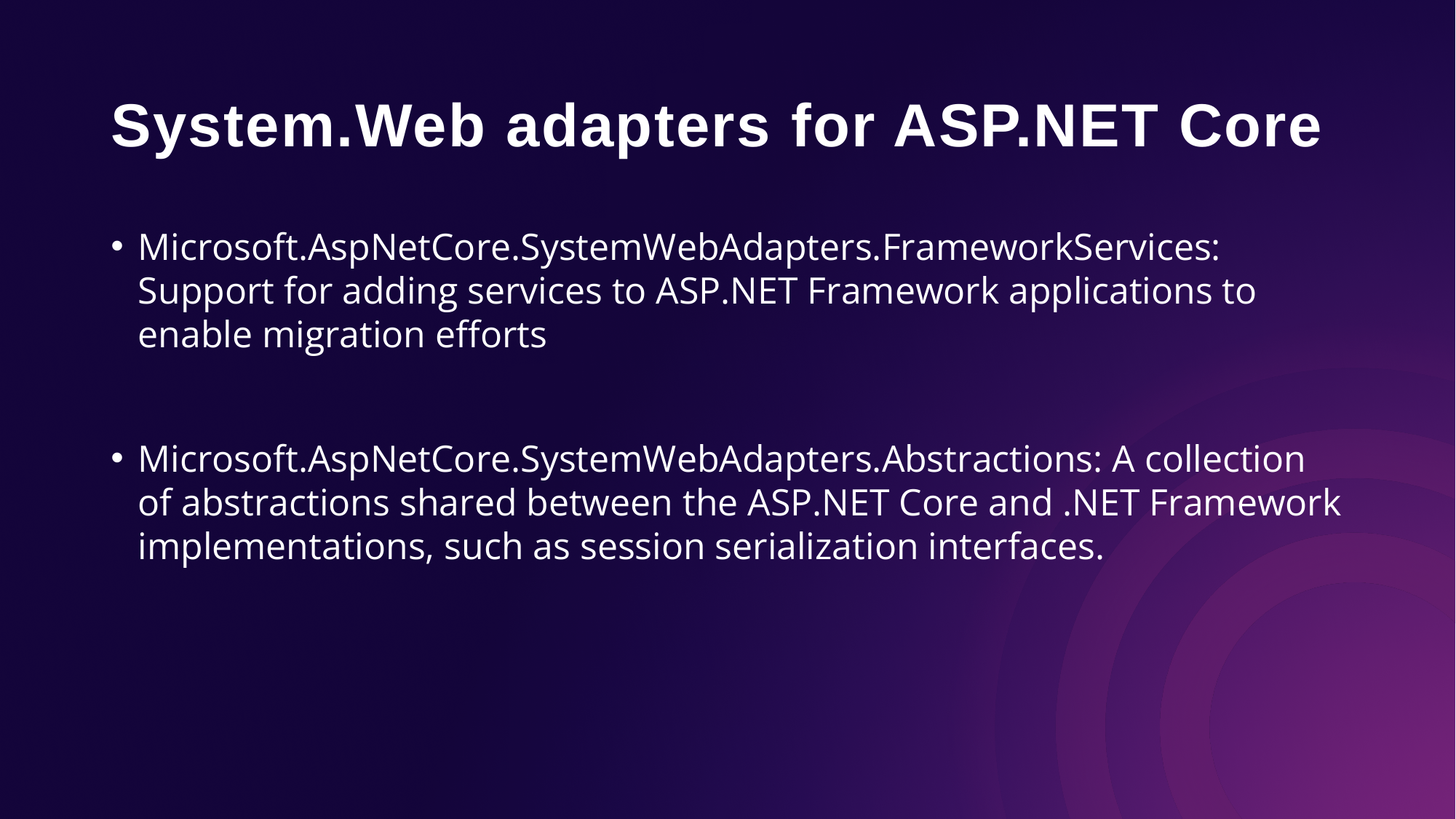

# System.Web adapters for ASP.NET Core
Microsoft.AspNetCore.SystemWebAdapters.FrameworkServices: Support for adding services to ASP.NET Framework applications to enable migration efforts

Microsoft.AspNetCore.SystemWebAdapters.Abstractions: A collection of abstractions shared between the ASP.NET Core and .NET Framework implementations, such as session serialization interfaces.